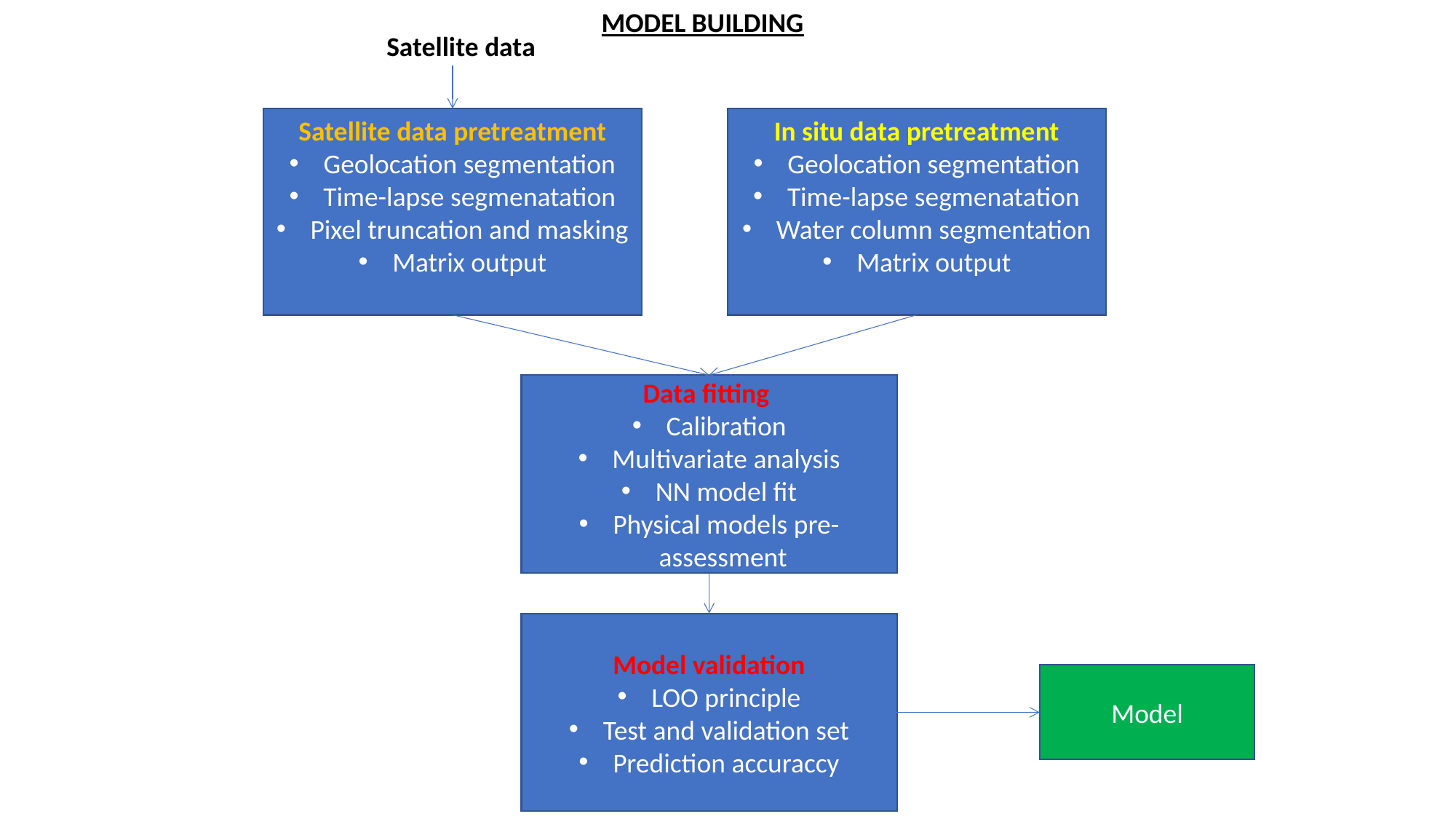

MODEL BUILDING
Satellite data
Satellite data pretreatment
Geolocation segmentation
Time-lapse segmenatation
Pixel truncation and masking
Matrix output

In situ data pretreatment
Geolocation segmentation
Time-lapse segmenatation
Water column segmentation
Matrix output

Data fitting
Calibration
Multivariate analysis
NN model fit
Physical models pre-assessment
Model validation
LOO principle
Test and validation set
Prediction accuraccy
Model
MODEL